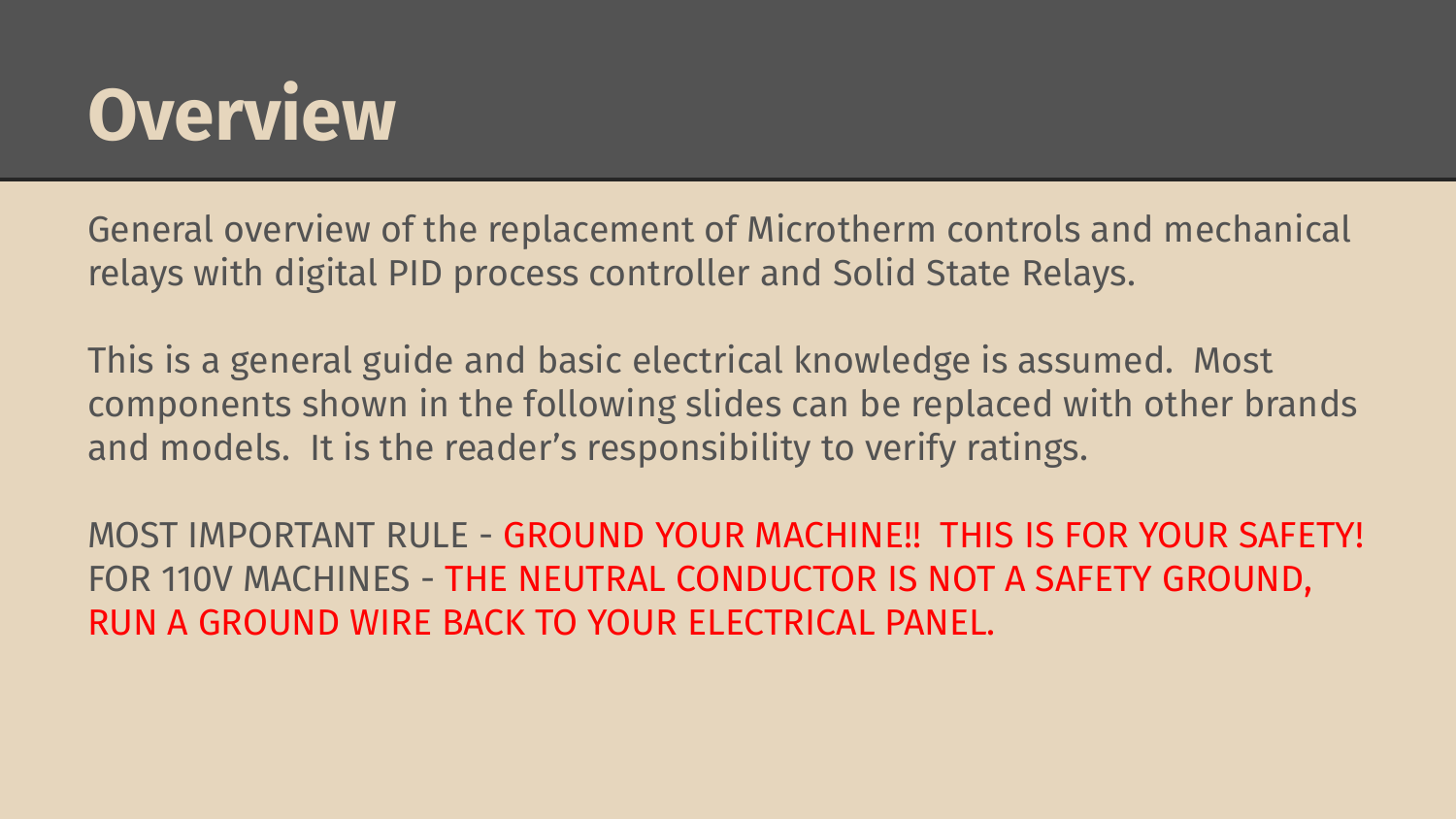

# Overview
General overview of the replacement of Microtherm controls and mechanical relays with digital PID process controller and Solid State Relays.

This is a general guide and basic electrical knowledge is assumed.  Most components shown in the following slides can be replaced with other brands and models.  It is the reader’s responsibility to verify ratings.

MOST IMPORTANT RULE - GROUND YOUR MACHINE!!  THIS IS FOR YOUR SAFETY!
FOR 110V MACHINES - THE NEUTRAL CONDUCTOR IS NOT A SAFETY GROUND, RUN A GROUND WIRE BACK TO YOUR ELECTRICAL PANEL.